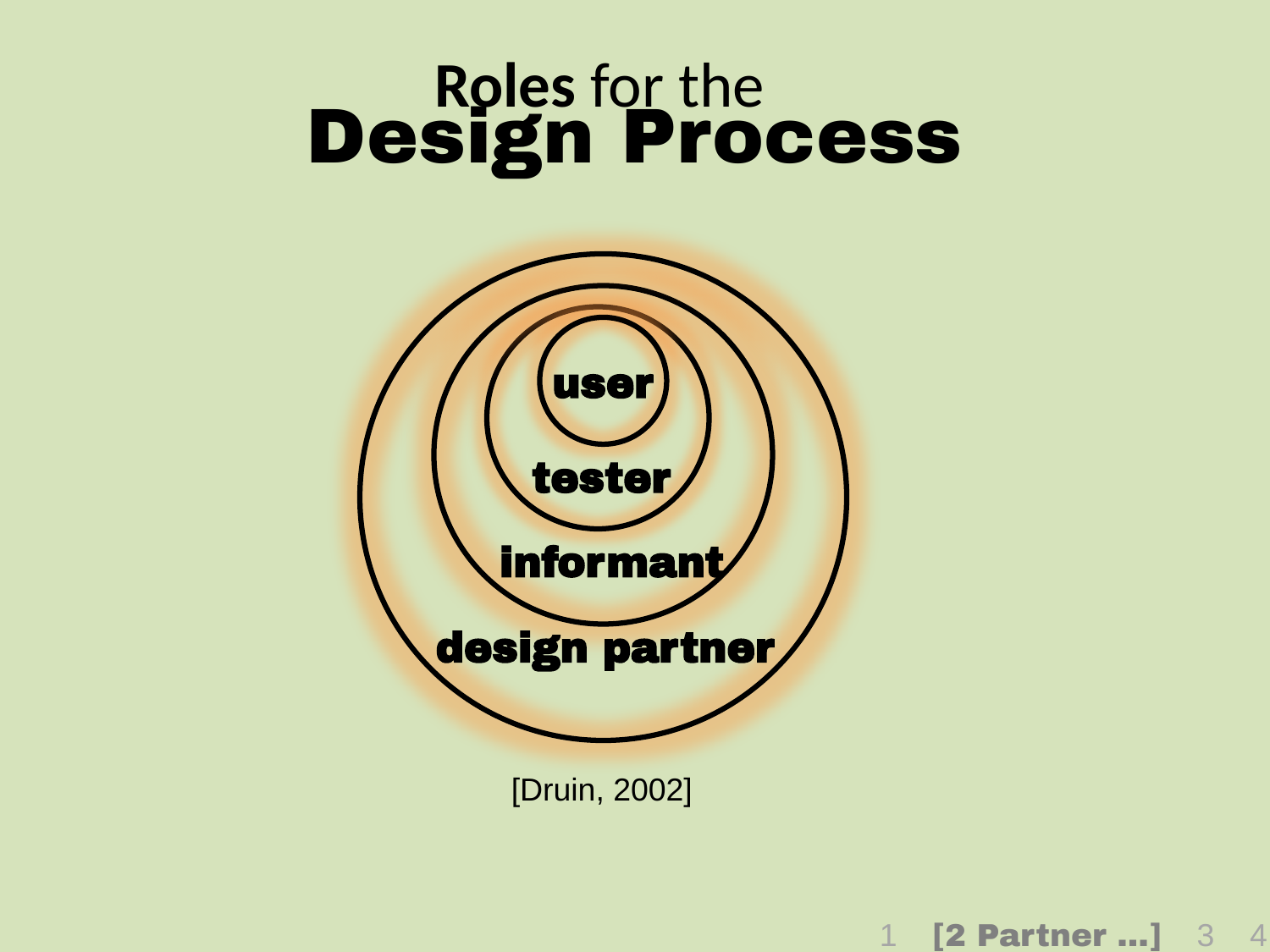

Roles for the
# Design Process

user
tester
informant
design partner
[Druin, 2002]
1    [2 Partner …]    3    4